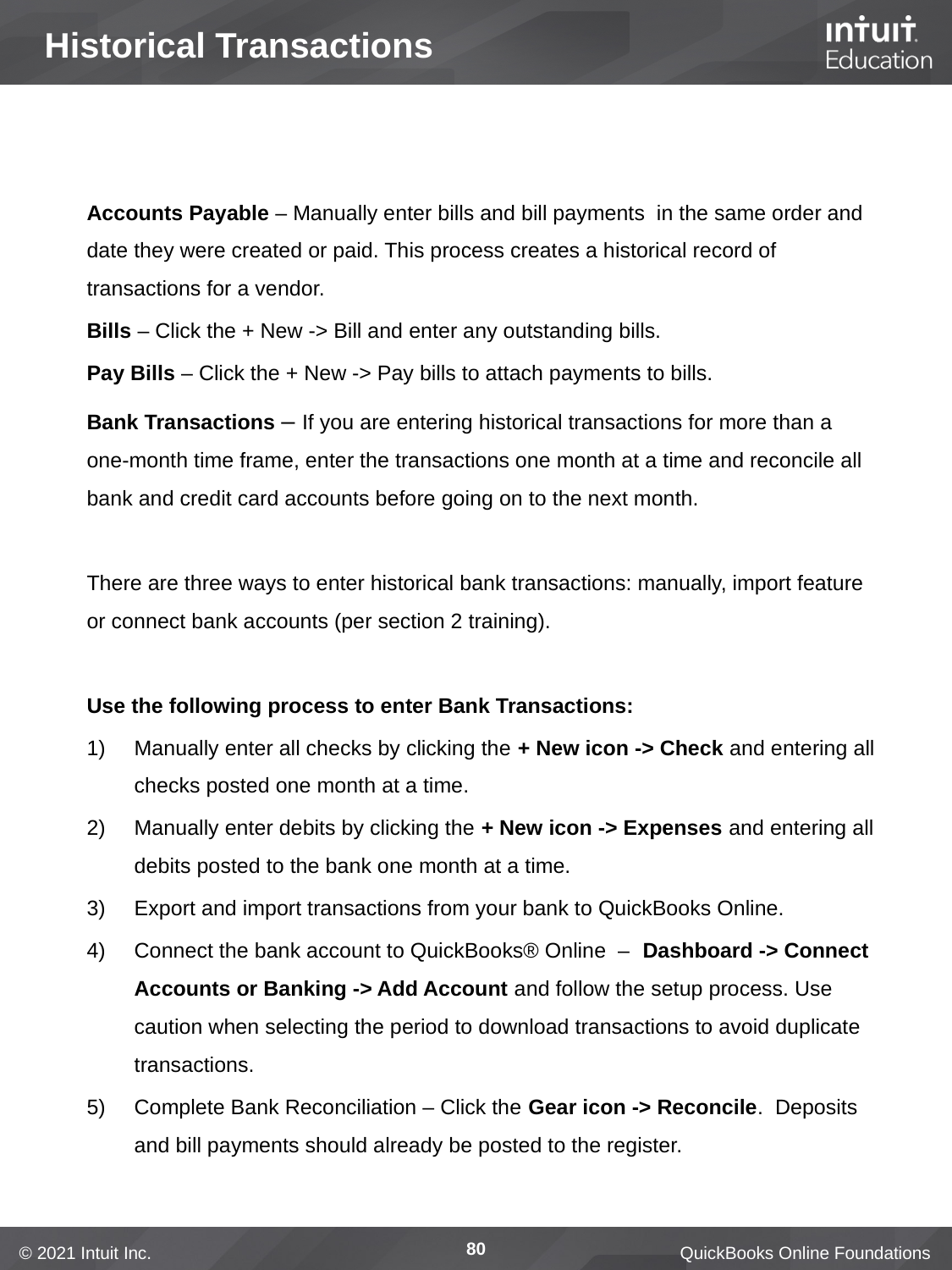

# Historical Transactions
Accounts Payable – Manually enter bills and bill payments  in the same order and date they were created or paid. This process creates a historical record of transactions for a vendor.
Bills – Click the + New -> Bill and enter any outstanding bills.
Pay Bills – Click the + New -> Pay bills to attach payments to bills.
Bank Transactions – If you are entering historical transactions for more than a one-month time frame, enter the transactions one month at a time and reconcile all bank and credit card accounts before going on to the next month.

There are three ways to enter historical bank transactions: manually, import feature or connect bank accounts (per section 2 training).

Use the following process to enter Bank Transactions:
Manually enter all checks by clicking the + New icon -> Check and entering all checks posted one month at a time.
Manually enter debits by clicking the + New icon -> Expenses and entering all debits posted to the bank one month at a time.
Export and import transactions from your bank to QuickBooks Online.
Connect the bank account to QuickBooks® Online  –  Dashboard -> Connect Accounts or Banking -> Add Account and follow the setup process. Use caution when selecting the period to download transactions to avoid duplicate transactions.
Complete Bank Reconciliation – Click the Gear icon -> Reconcile.  Deposits and bill payments should already be posted to the register.

80